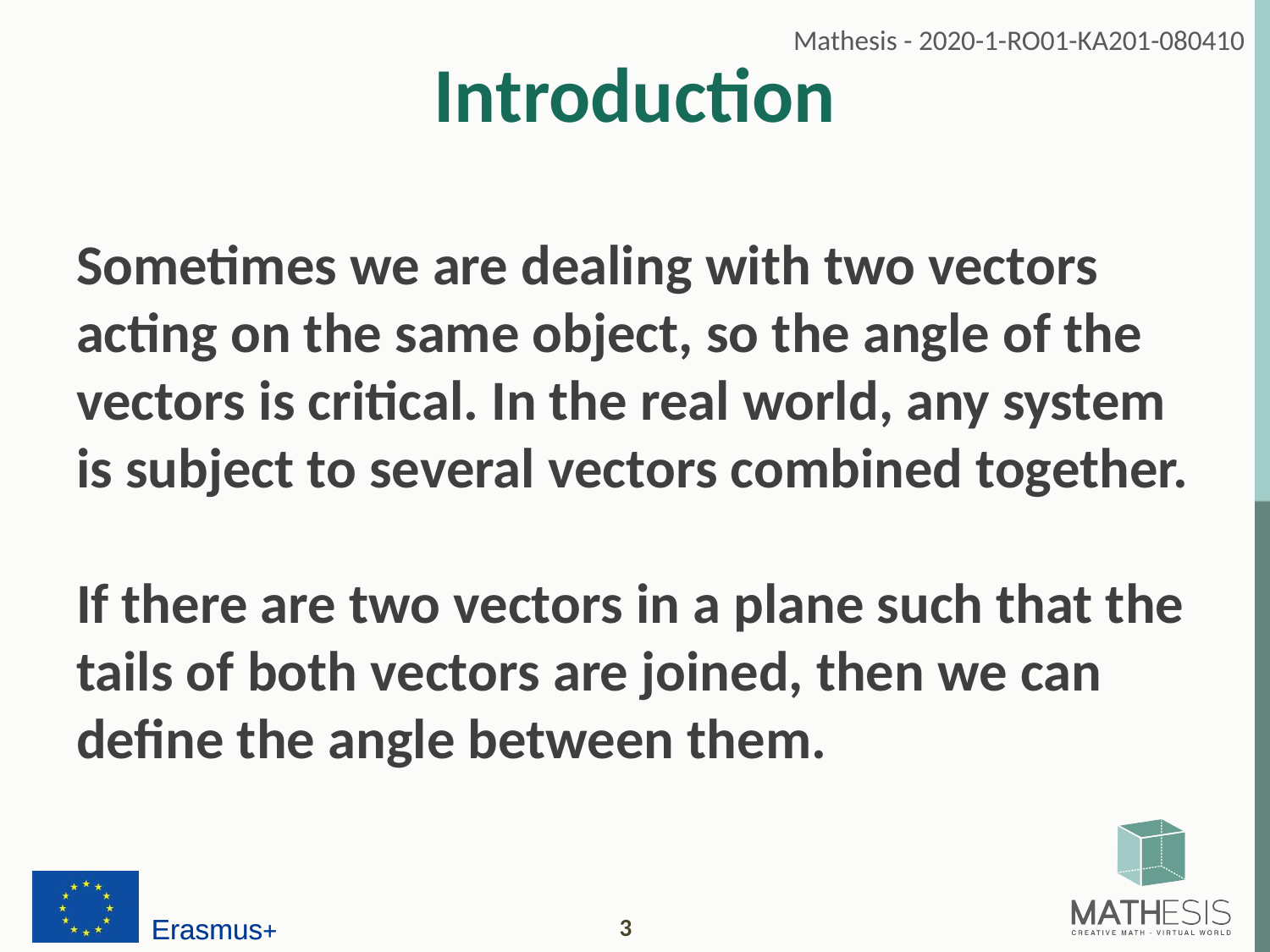

# Introduction
Sometimes we are dealing with two vectors acting on the same object, so the angle of the vectors is critical. In the real world, any system is subject to several vectors combined together.

If there are two vectors in a plane such that the tails of both vectors are joined, then we can define the angle between them.